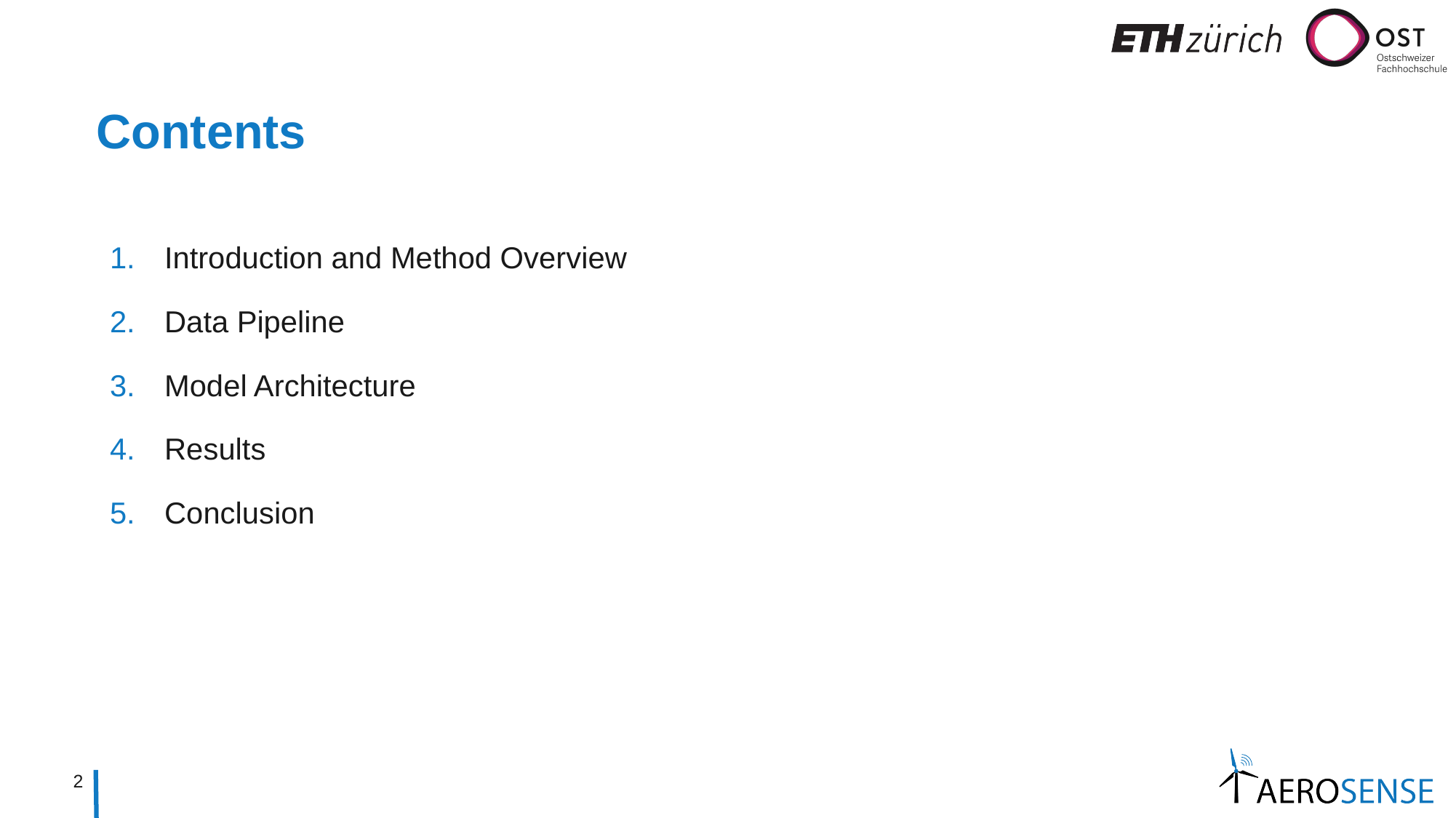

# Contents
Introduction and Method Overview
Data Pipeline
Model Architecture
Results
Conclusion
2